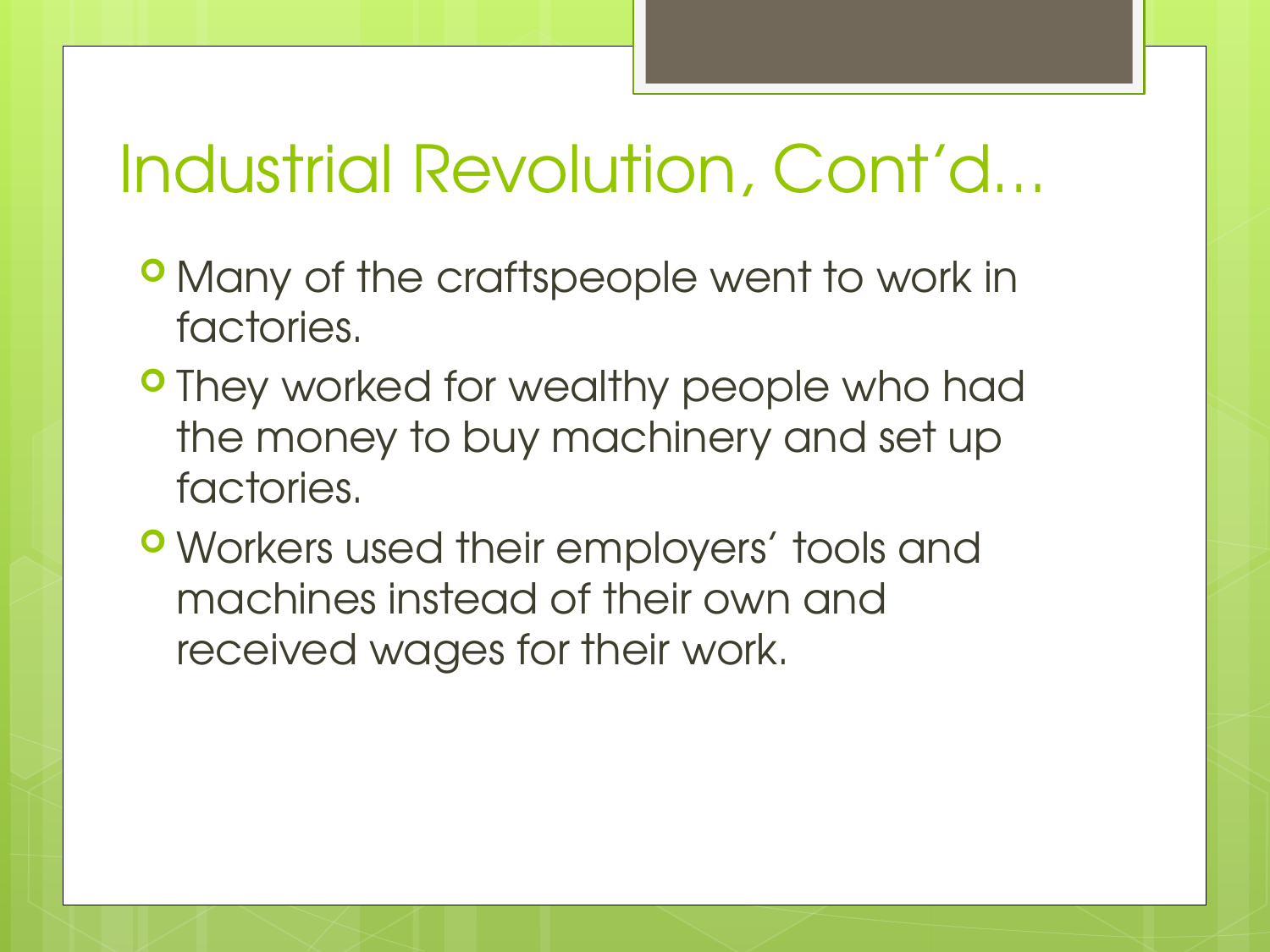

# Industrial Revolution, Cont’d…
Many of the craftspeople went to work in factories.
They worked for wealthy people who had the money to buy machinery and set up factories.
Workers used their employers’ tools and machines instead of their own and received wages for their work.